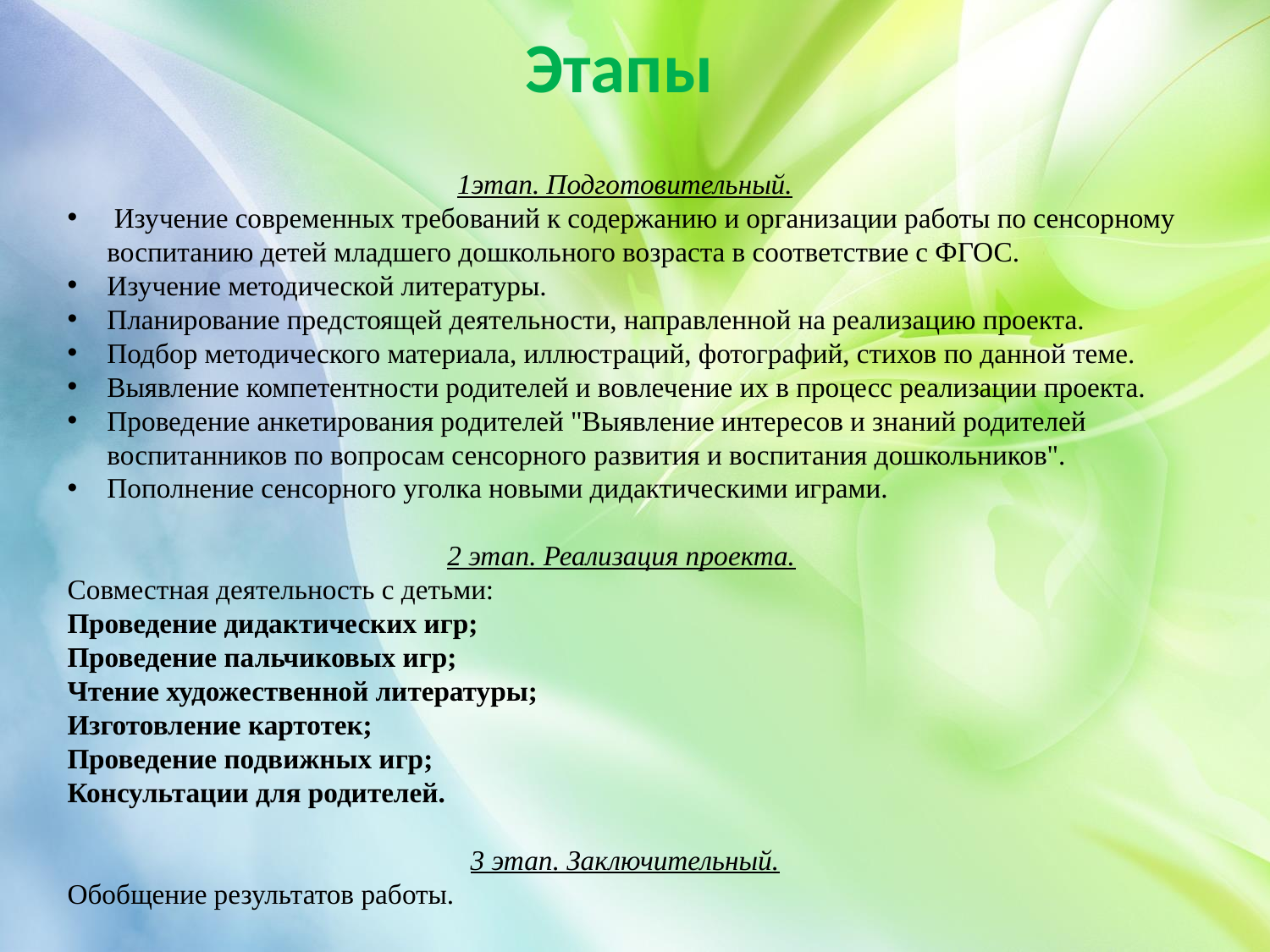

Этапы

1этап. Подготовительный.
 Изучение современных требований к содержанию и организации работы по сенсорному воспитанию детей младшего дошкольного возраста в соответствие с ФГОС.
Изучение методической литературы.
Планирование предстоящей деятельности, направленной на реализацию проекта.
Подбор методического материала, иллюстраций, фотографий, стихов по данной теме.
Выявление компетентности родителей и вовлечение их в процесс реализации проекта.
Проведение анкетирования родителей "Выявление интересов и знаний родителей воспитанников по вопросам сенсорного развития и воспитания дошкольников".
Пополнение сенсорного уголка новыми дидактическими играми.

2 этап. Реализация проекта.
Совместная деятельность с детьми: 
Проведение дидактических игр;
Проведение пальчиковых игр;
Чтение художественной литературы;
Изготовление картотек;
Проведение подвижных игр;
Консультации для родителей.

3 этап. Заключительный.
Обобщение результатов работы.